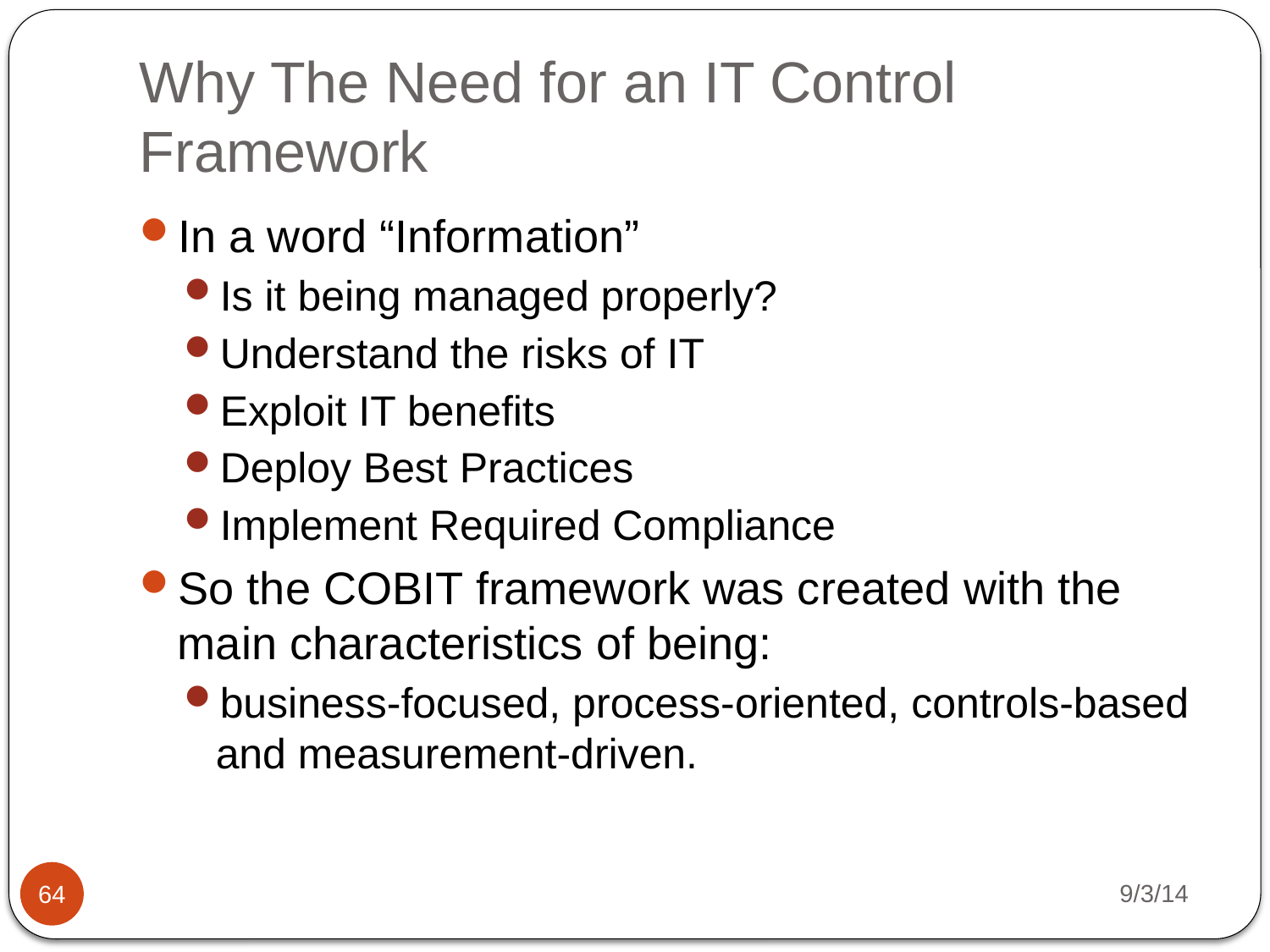

# Why The Need for an IT Control Framework
In a word “Information”
Is it being managed properly?
Understand the risks of IT
Exploit IT benefits
Deploy Best Practices
Implement Required Compliance
So the COBIT framework was created with the main characteristics of being:
business-focused, process-oriented, controls-based and measurement-driven.

9/3/14
64